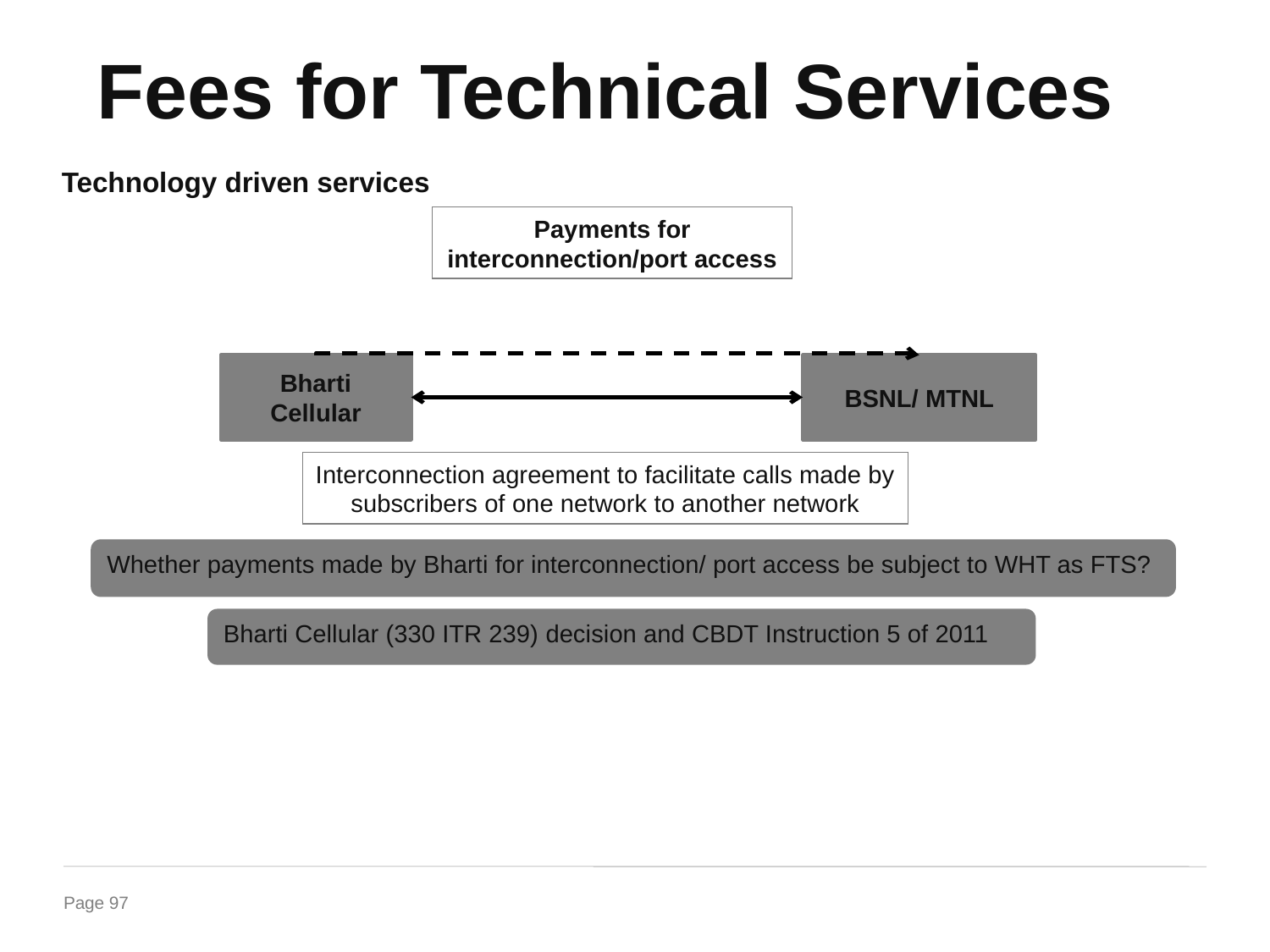

Fees for Technical Services
Technology driven services
Payments for interconnection/port access
Bharti Cellular
BSNL/ MTNL
Interconnection agreement to facilitate calls made by subscribers of one network to another network
Whether payments made by Bharti for interconnection/ port access be subject to WHT as FTS?
Bharti Cellular (330 ITR 239) decision and CBDT Instruction 5 of 2011